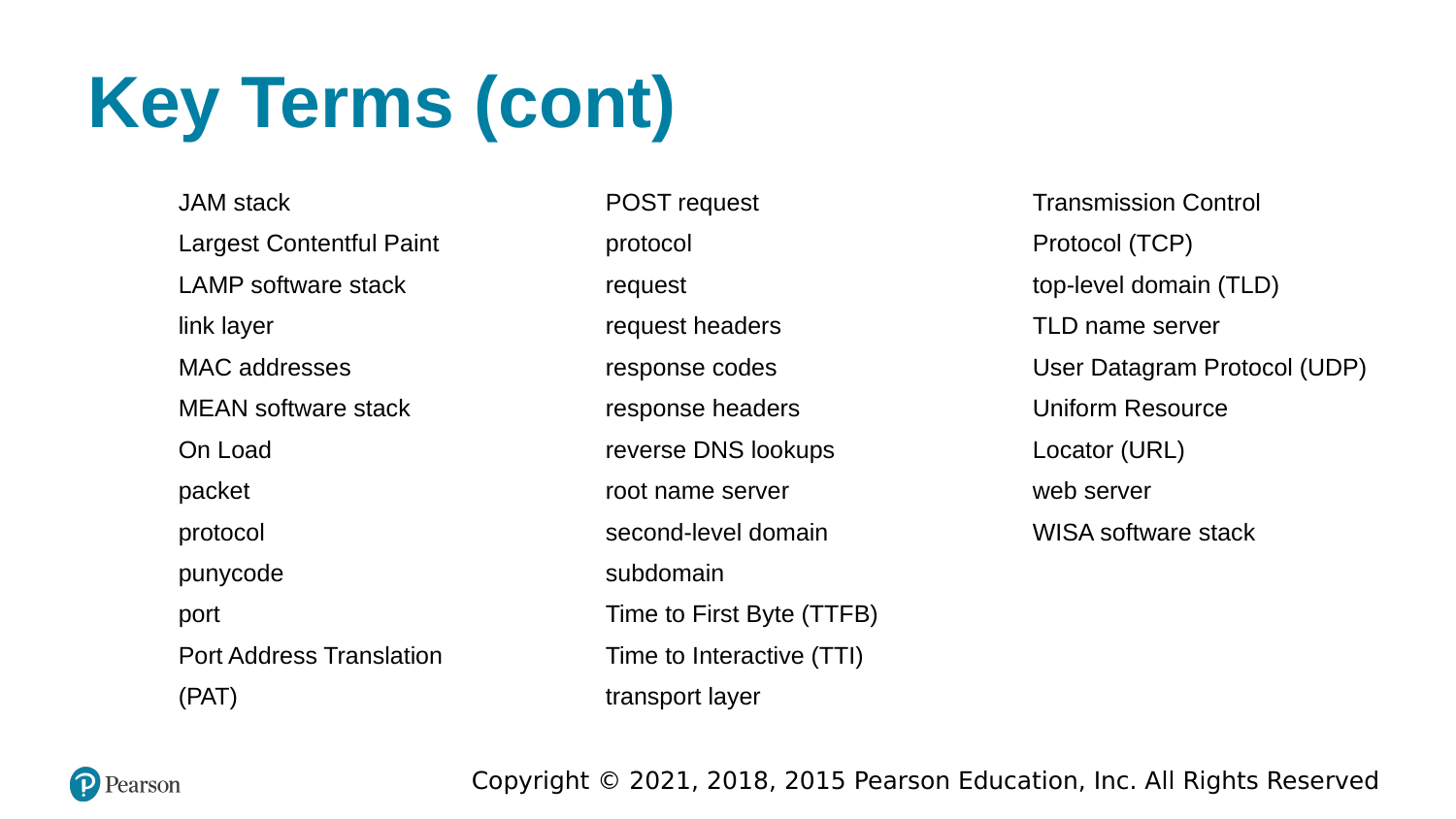

# Key Terms (cont)
JAM stack
Largest Contentful Paint
LAMP software stack
link layer
MAC addresses
MEAN software stack
On Load
packet
protocol
punycode
port
Port Address Translation
(PAT)
POST request
protocol
request
request headers
response codes
response headers
reverse DNS lookups
root name server
second-level domain
subdomain
Time to First Byte (TTFB)
Time to Interactive (TTI)
transport layer
Transmission Control
Protocol (TCP)
top-level domain (TLD)
TLD name server
User Datagram Protocol (UDP)
Uniform Resource
Locator (URL)
web server
WISA software stack